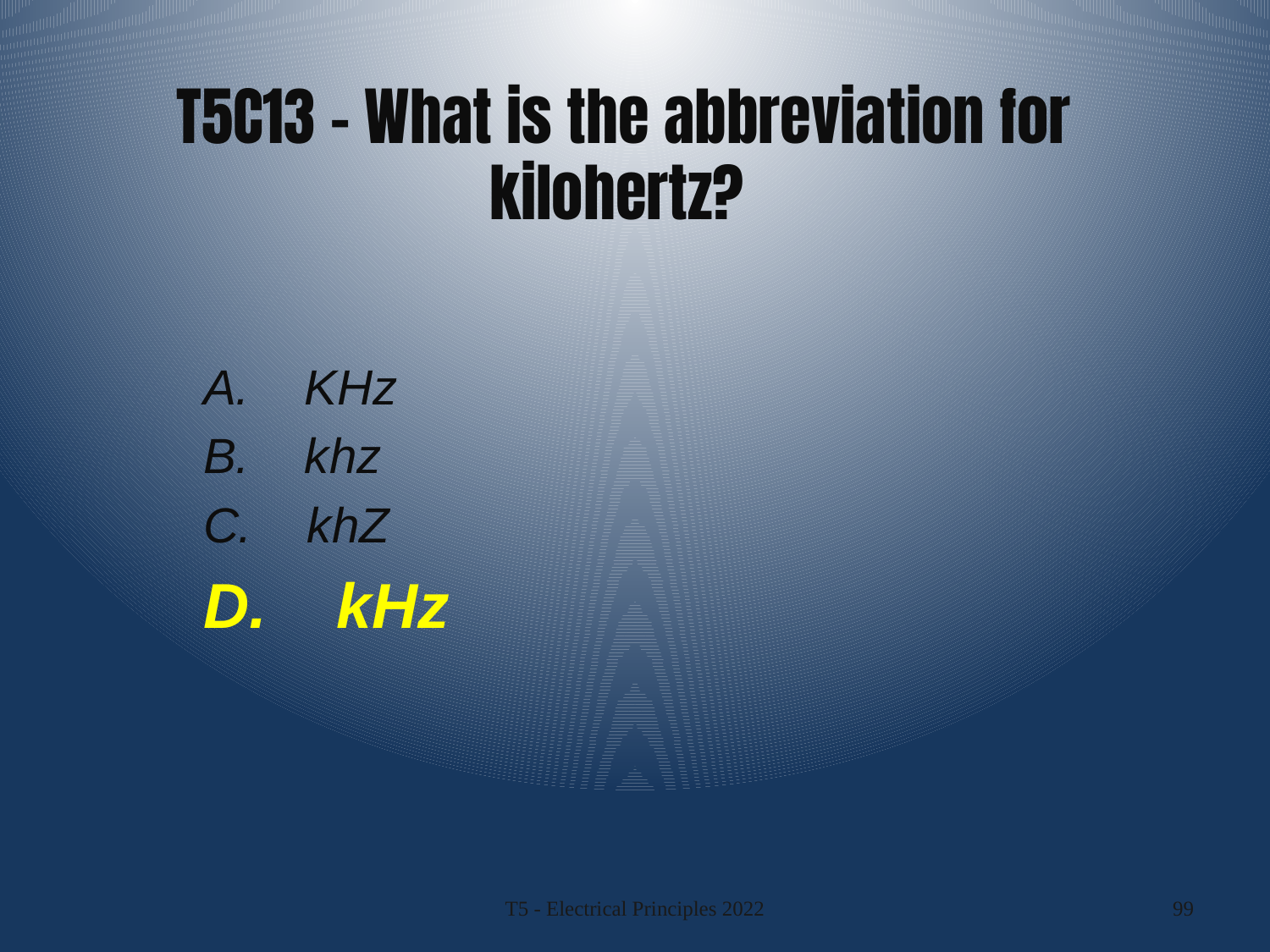

# T5C13 - What is the abbreviation for kilohertz?
A.    KHz
B.    khz
C.    khZ
D.    kHz
T5 - Electrical Principles 2022
99